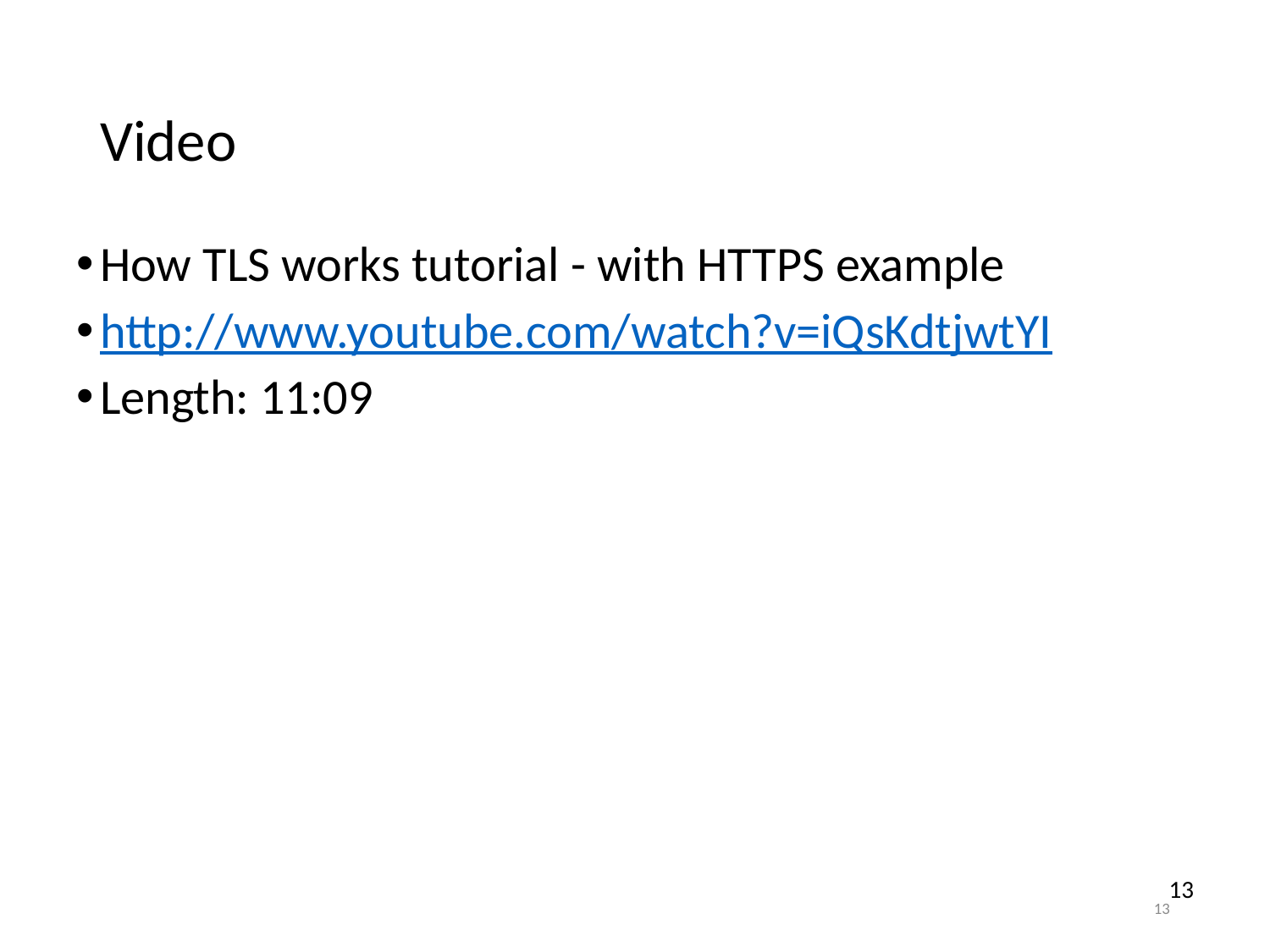

# Video
How TLS works tutorial - with HTTPS example
http://www.youtube.com/watch?v=iQsKdtjwtYI
Length: 11:09
13
13